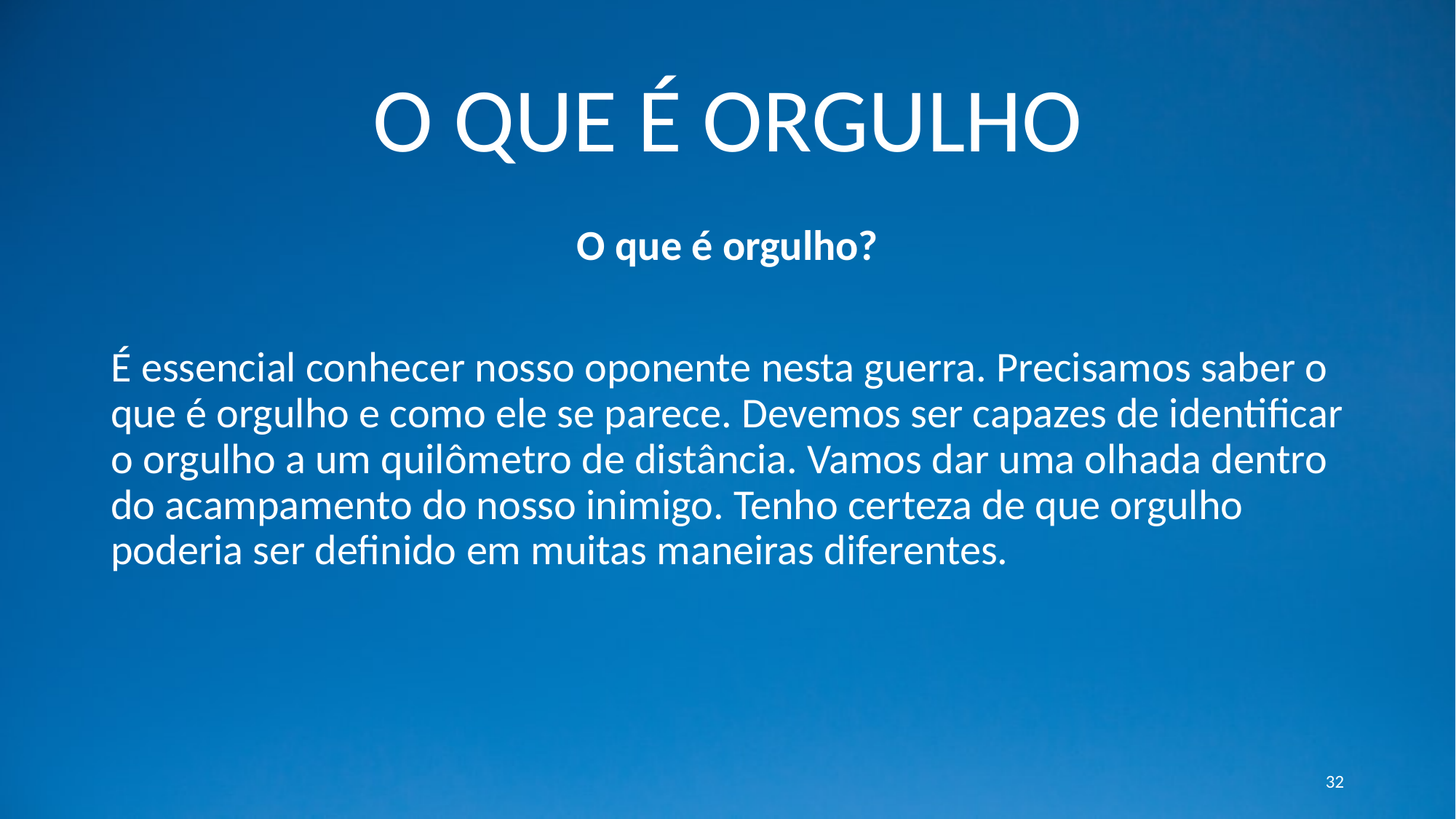

# O QUE É ORGULHO
O que é orgulho?

É essencial conhecer nosso oponente nesta guerra. Precisamos saber o que é orgulho e como ele se parece. Devemos ser capazes de identificar o orgulho a um quilômetro de distância. Vamos dar uma olhada dentro do acampamento do nosso inimigo. Tenho certeza de que orgulho poderia ser definido em muitas maneiras diferentes.

32